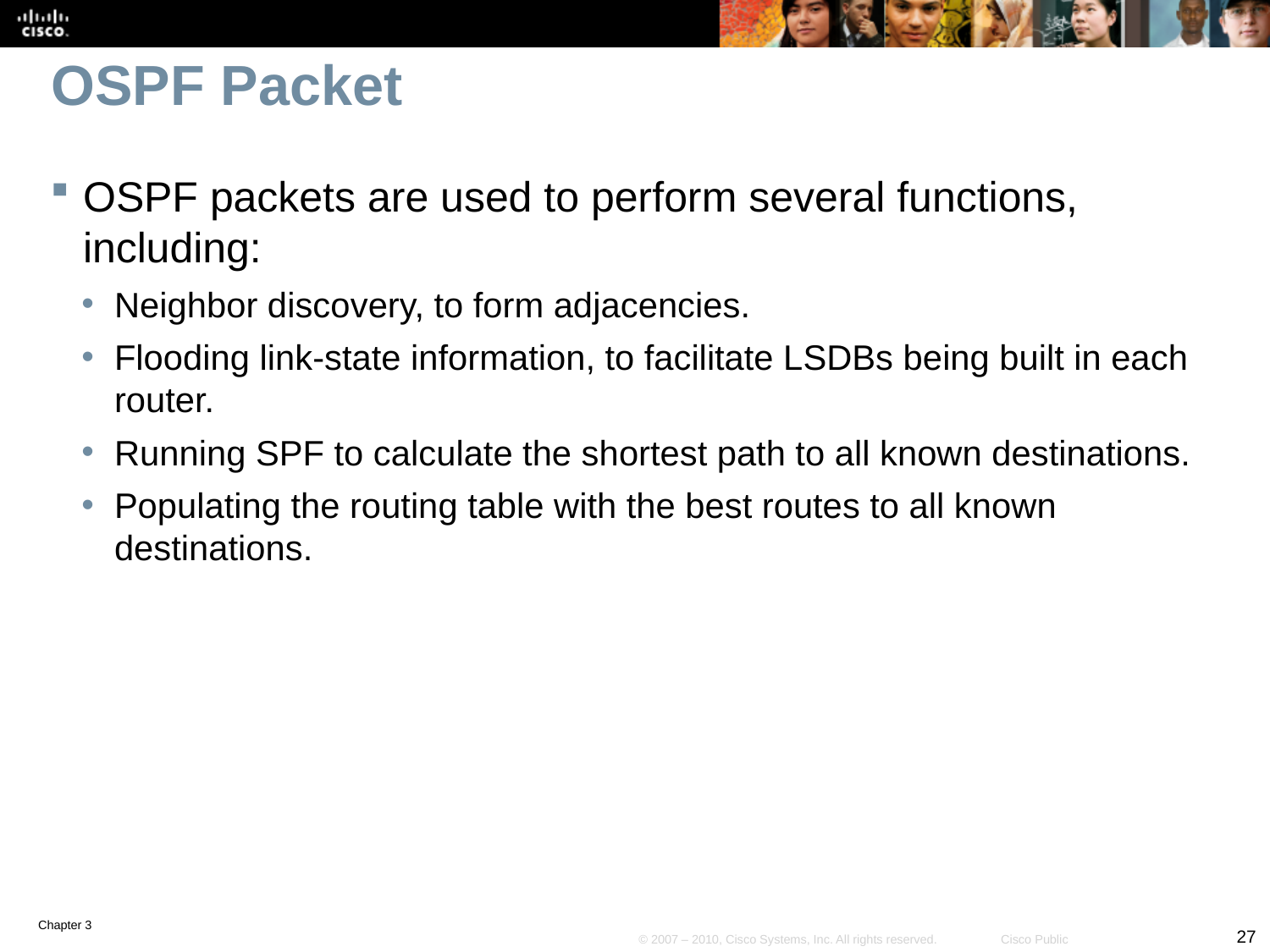

# OSPF Packet
OSPF packets are used to perform several functions, including:
Neighbor discovery, to form adjacencies.
Flooding link-state information, to facilitate LSDBs being built in each router.
Running SPF to calculate the shortest path to all known destinations.
Populating the routing table with the best routes to all known destinations.